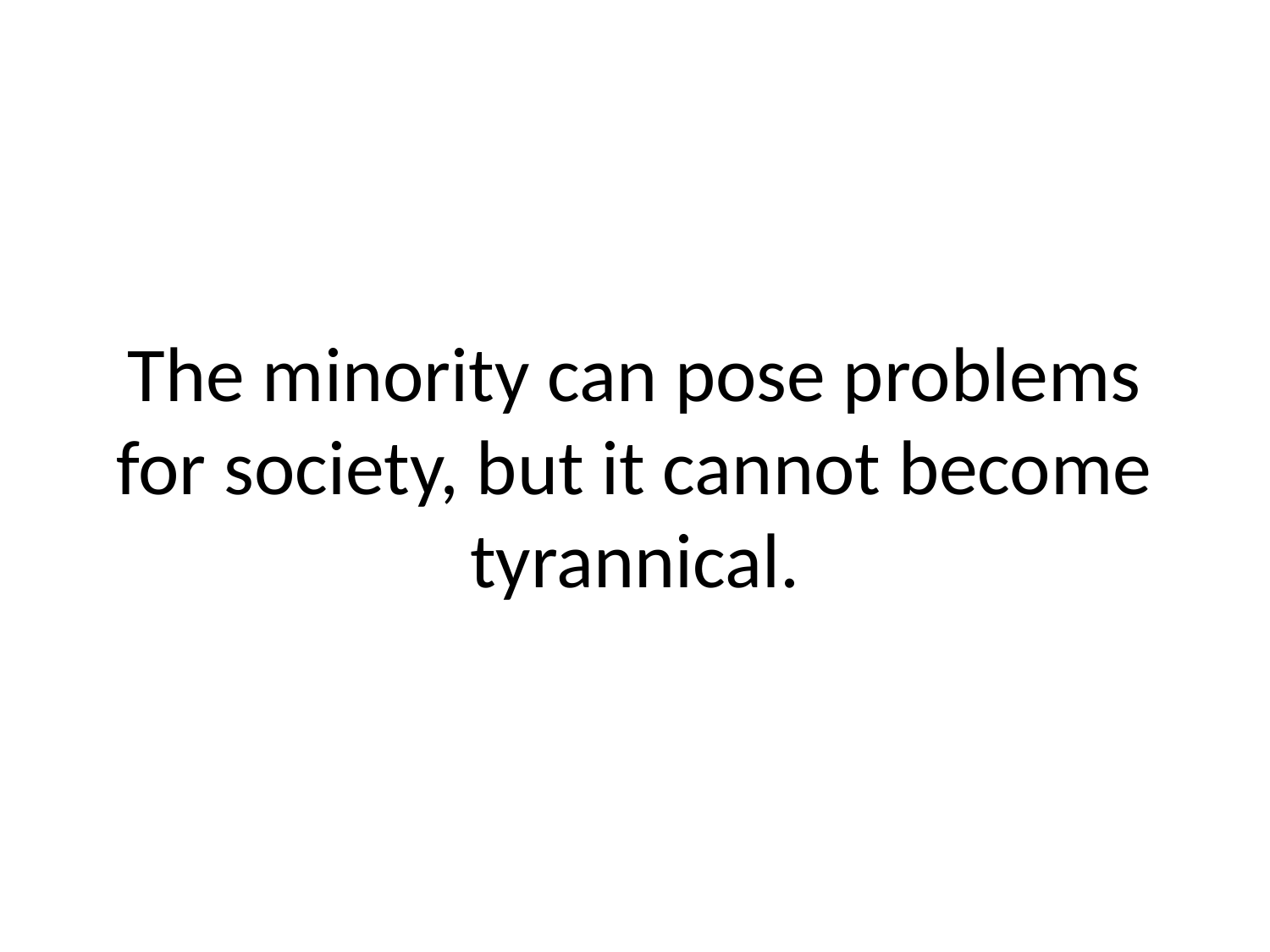

# The minority can pose problems for society, but it cannot become tyrannical.